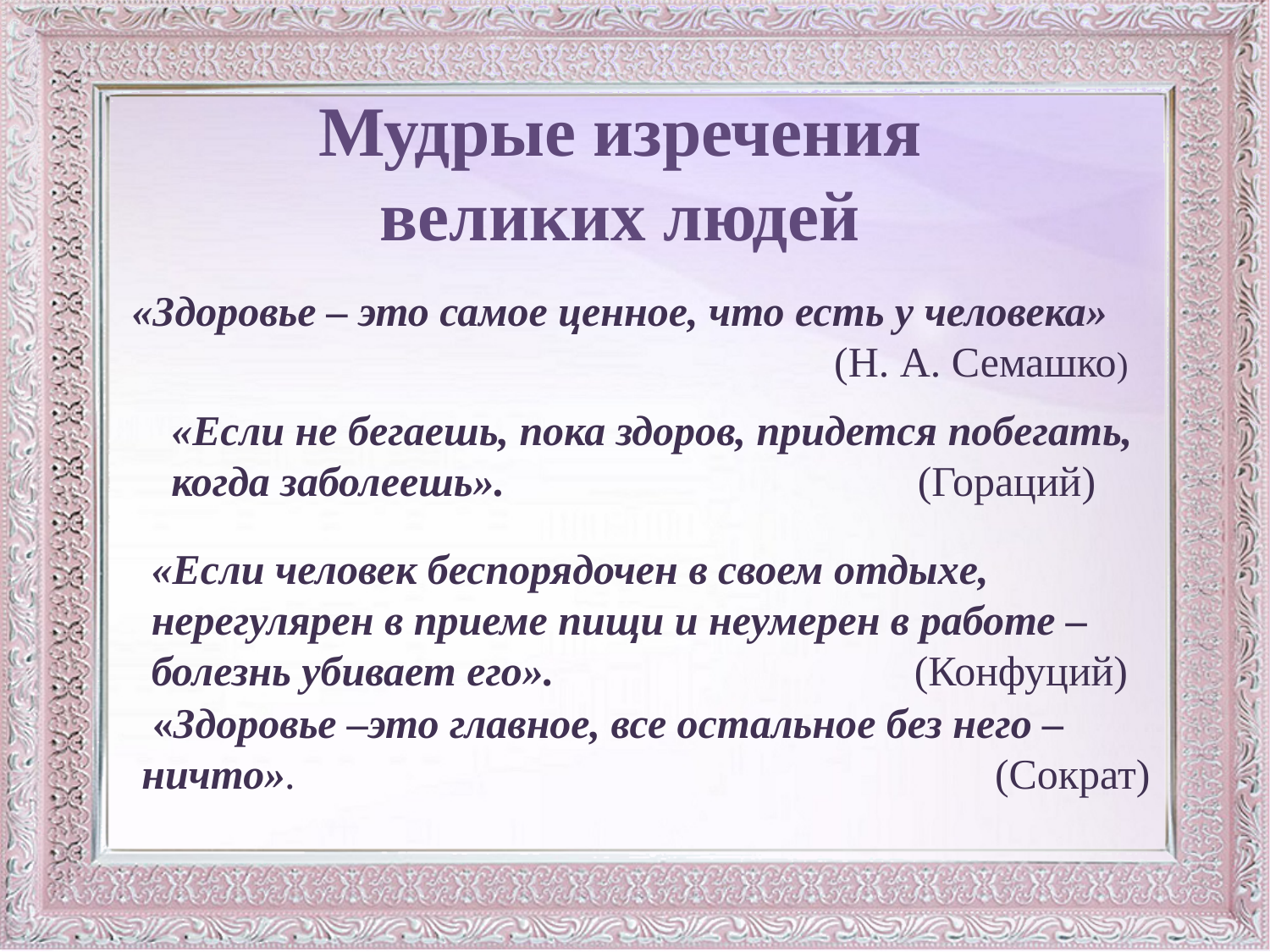

Мудрые изречения великих людей
«Здоровье – это самое ценное, что есть у человека»                                      (Н. А. Семашко)
«Если не бегаешь, пока здоров, придется побегать, когда заболеешь».                                       (Гораций)
«Если человек беспорядочен в своем отдыхе, нерегулярен в приеме пищи и неумерен в работе –
болезнь убивает его».                                  (Конфуций)
 «Здоровье –это главное, все остальное без него – ничто».                                                                  (Сократ)